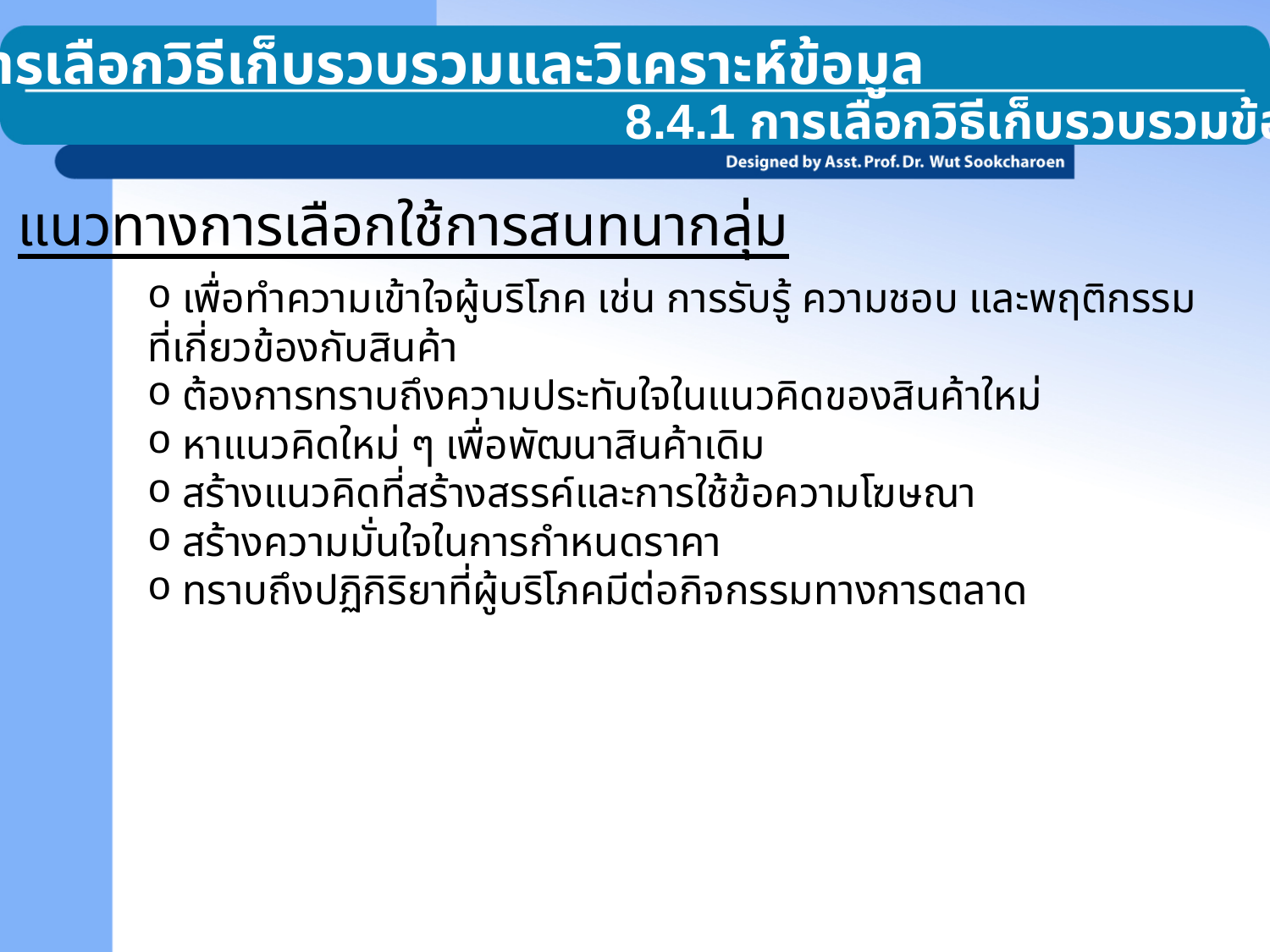

8.4 การเลือกวิธีเก็บรวบรวมและวิเคราะห์ข้อมูล
8.4.1 การเลือกวิธีเก็บรวบรวมข้อมูล
แนวทางการเลือกใช้การสนทนากลุ่ม
 เพื่อทำความเข้าใจผู้บริโภค เช่น การรับรู้ ความชอบ และพฤติกรรมที่เกี่ยวข้องกับสินค้า
 ต้องการทราบถึงความประทับใจในแนวคิดของสินค้าใหม่
 หาแนวคิดใหม่ ๆ เพื่อพัฒนาสินค้าเดิม
 สร้างแนวคิดที่สร้างสรรค์และการใช้ข้อความโฆษณา
 สร้างความมั่นใจในการกำหนดราคา
 ทราบถึงปฏิกิริยาที่ผู้บริโภคมีต่อกิจกรรมทางการตลาด